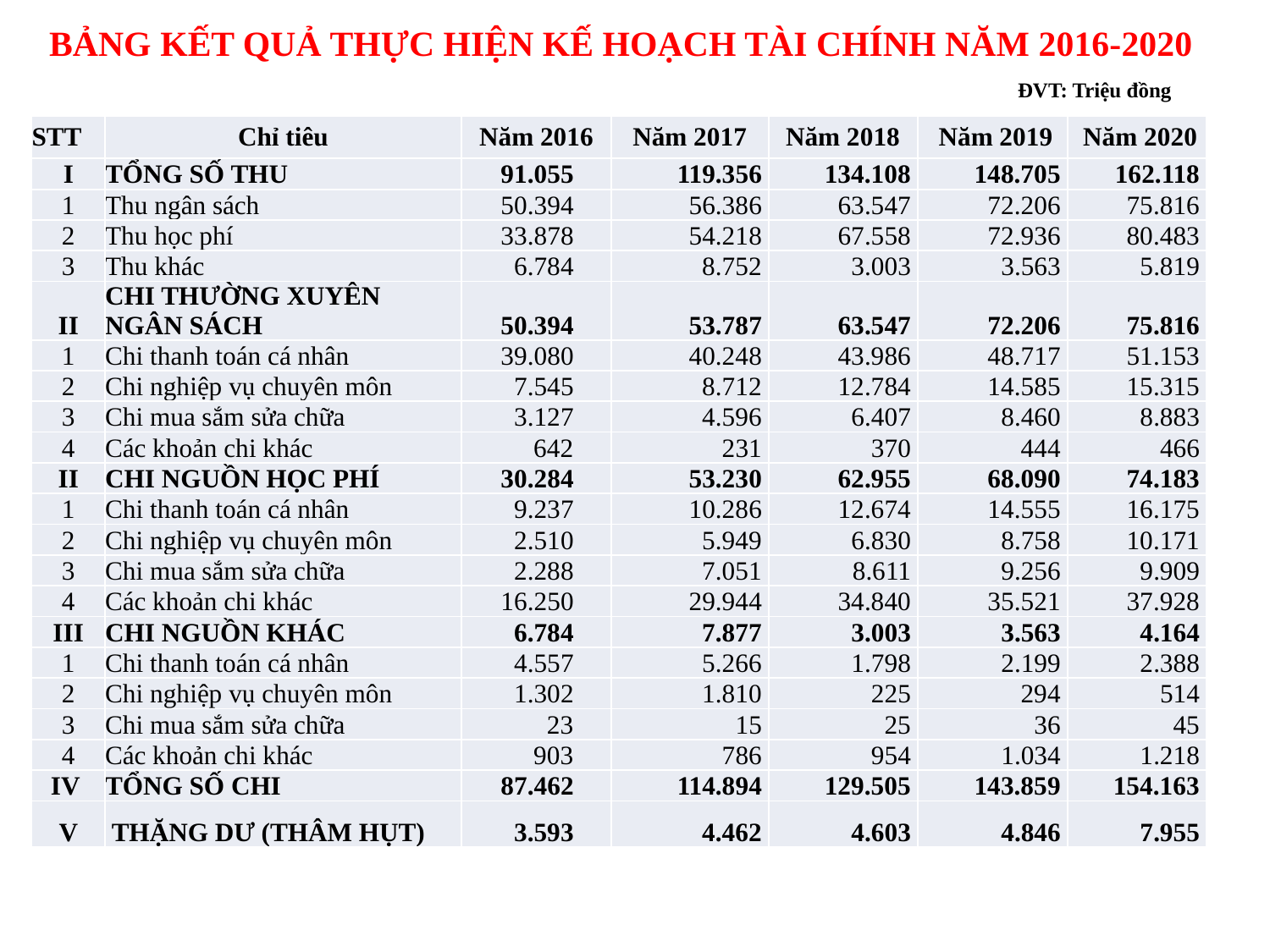

BẢNG KẾT QUẢ THỰC HIỆN KẾ HOẠCH TÀI CHÍNH NĂM 2016-2020
#
ĐVT: Triệu đồng
| STT | Chỉ tiêu | Năm 2016 | Năm 2017 | Năm 2018 | Năm 2019 | Năm 2020 |
| --- | --- | --- | --- | --- | --- | --- |
| I | TỔNG SỐ THU | 91.055 | 119.356 | 134.108 | 148.705 | 162.118 |
| 1 | Thu ngân sách | 50.394 | 56.386 | 63.547 | 72.206 | 75.816 |
| 2 | Thu học phí | 33.878 | 54.218 | 67.558 | 72.936 | 80.483 |
| 3 | Thu khác | 6.784 | 8.752 | 3.003 | 3.563 | 5.819 |
| II | CHI THƯỜNG XUYÊN NGÂN SÁCH | 50.394 | 53.787 | 63.547 | 72.206 | 75.816 |
| 1 | Chi thanh toán cá nhân | 39.080 | 40.248 | 43.986 | 48.717 | 51.153 |
| 2 | Chi nghiệp vụ chuyên môn | 7.545 | 8.712 | 12.784 | 14.585 | 15.315 |
| 3 | Chi mua sắm sửa chữa | 3.127 | 4.596 | 6.407 | 8.460 | 8.883 |
| 4 | Các khoản chi khác | 642 | 231 | 370 | 444 | 466 |
| II | CHI NGUỒN HỌC PHÍ | 30.284 | 53.230 | 62.955 | 68.090 | 74.183 |
| 1 | Chi thanh toán cá nhân | 9.237 | 10.286 | 12.674 | 14.555 | 16.175 |
| 2 | Chi nghiệp vụ chuyên môn | 2.510 | 5.949 | 6.830 | 8.758 | 10.171 |
| 3 | Chi mua sắm sửa chữa | 2.288 | 7.051 | 8.611 | 9.256 | 9.909 |
| 4 | Các khoản chi khác | 16.250 | 29.944 | 34.840 | 35.521 | 37.928 |
| III | CHI NGUỒN KHÁC | 6.784 | 7.877 | 3.003 | 3.563 | 4.164 |
| 1 | Chi thanh toán cá nhân | 4.557 | 5.266 | 1.798 | 2.199 | 2.388 |
| 2 | Chi nghiệp vụ chuyên môn | 1.302 | 1.810 | 225 | 294 | 514 |
| 3 | Chi mua sắm sửa chữa | 23 | 15 | 25 | 36 | 45 |
| 4 | Các khoản chi khác | 903 | 786 | 954 | 1.034 | 1.218 |
| IV | TỔNG SỐ CHI | 87.462 | 114.894 | 129.505 | 143.859 | 154.163 |
| V | THẶNG DƯ (THÂM HỤT) | 3.593 | 4.462 | 4.603 | 4.846 | 7.955 |